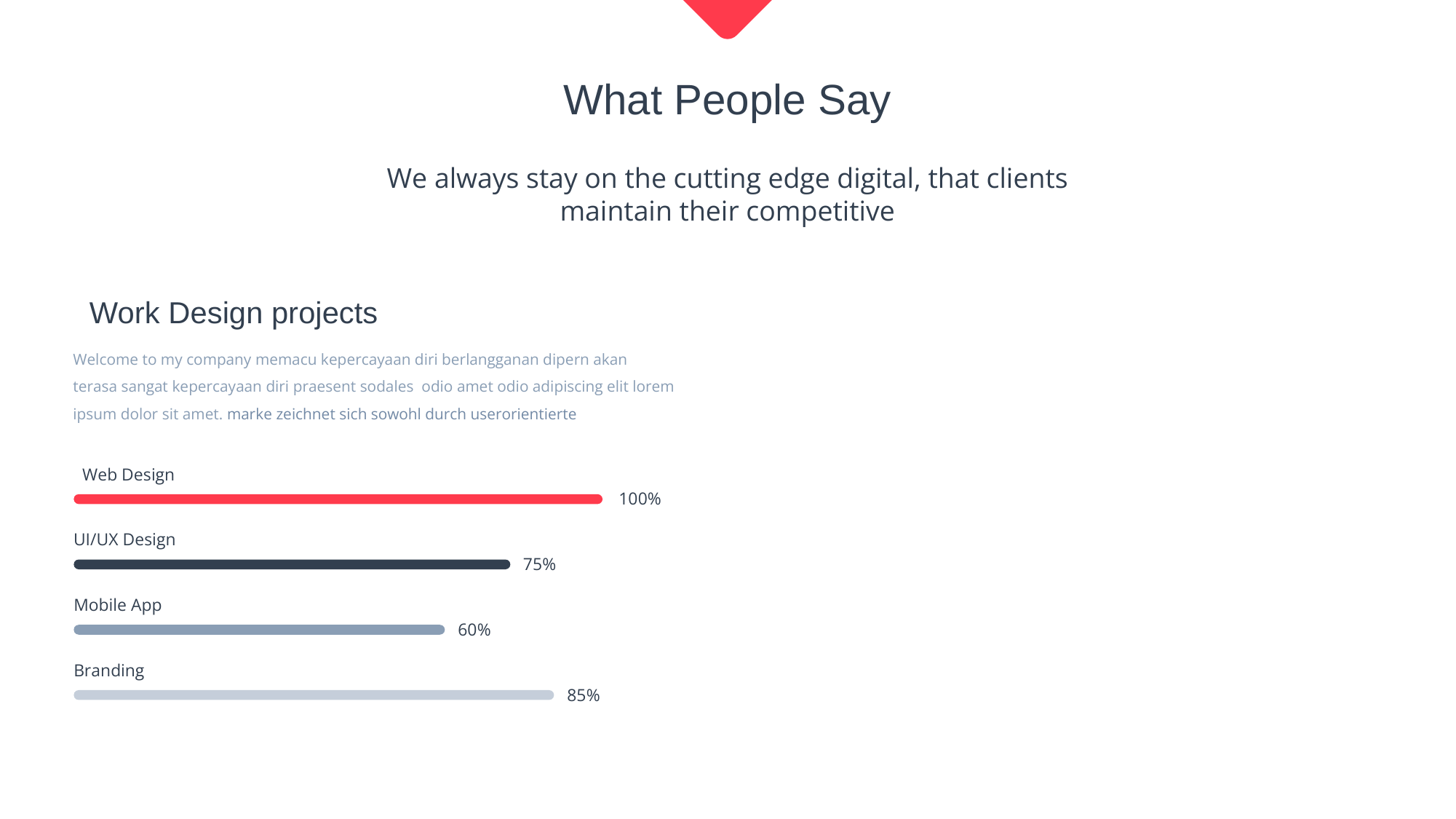

What People Say
We always stay on the cutting edge digital, that clients maintain their competitive
Work Design projects

Welcome to my company memacu kepercayaan diri berlangganan dipern akan terasa sangat kepercayaan diri praesent sodales  odio amet odio adipiscing elit lorem ipsum dolor sit amet. marke zeichnet sich sowohl durch userorientierte
Web Design
100%

UI/UX Design
75%

Mobile App
60%

Branding
85%